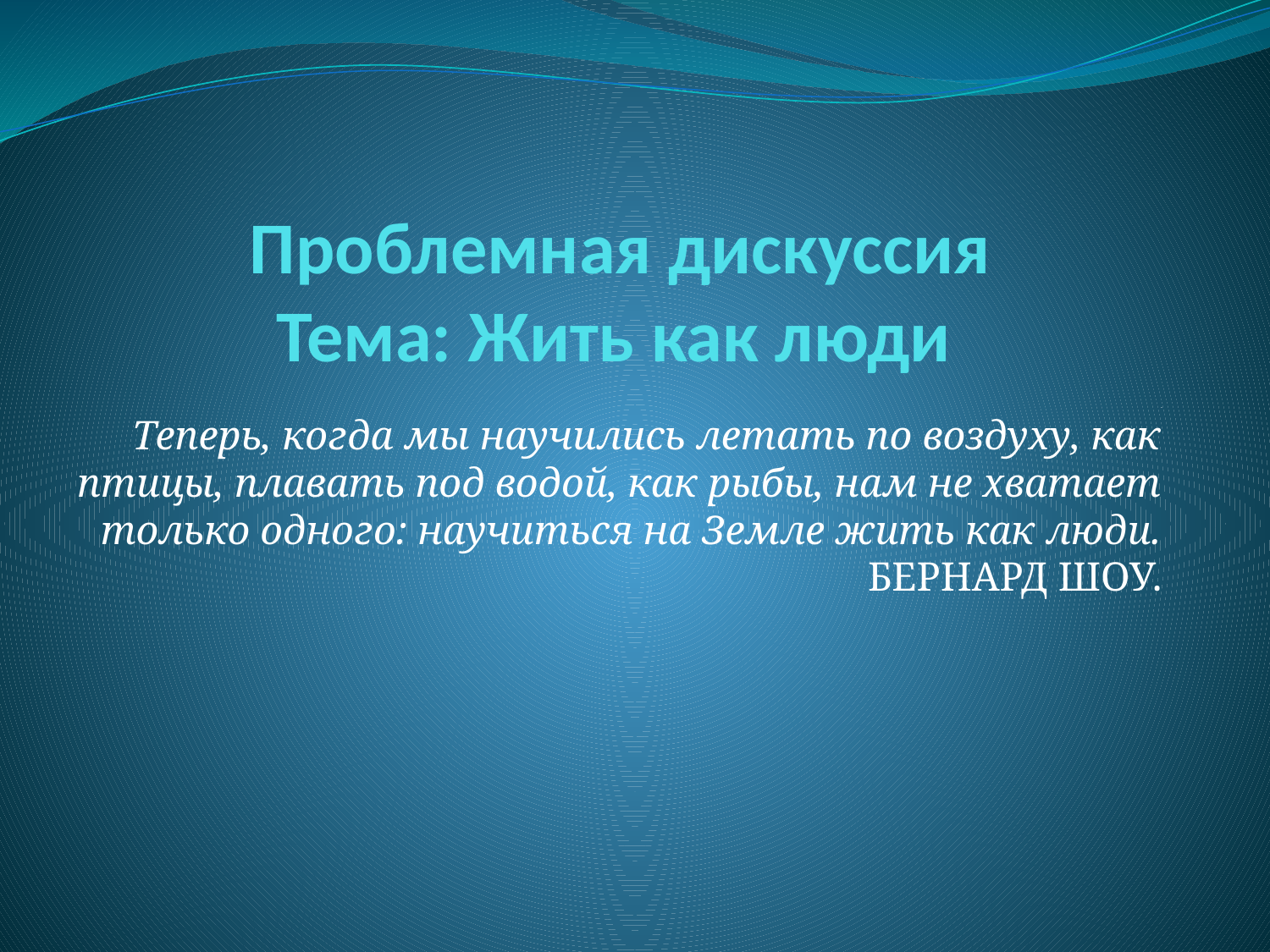

# Проблемная дискуссия Тема: Жить как люди
.
Теперь, когда мы научились летать по воздуху, как птицы, плавать под водой, как рыбы, нам не хватает только одного: научиться на Земле жить как люди.
Бернард Шоу.